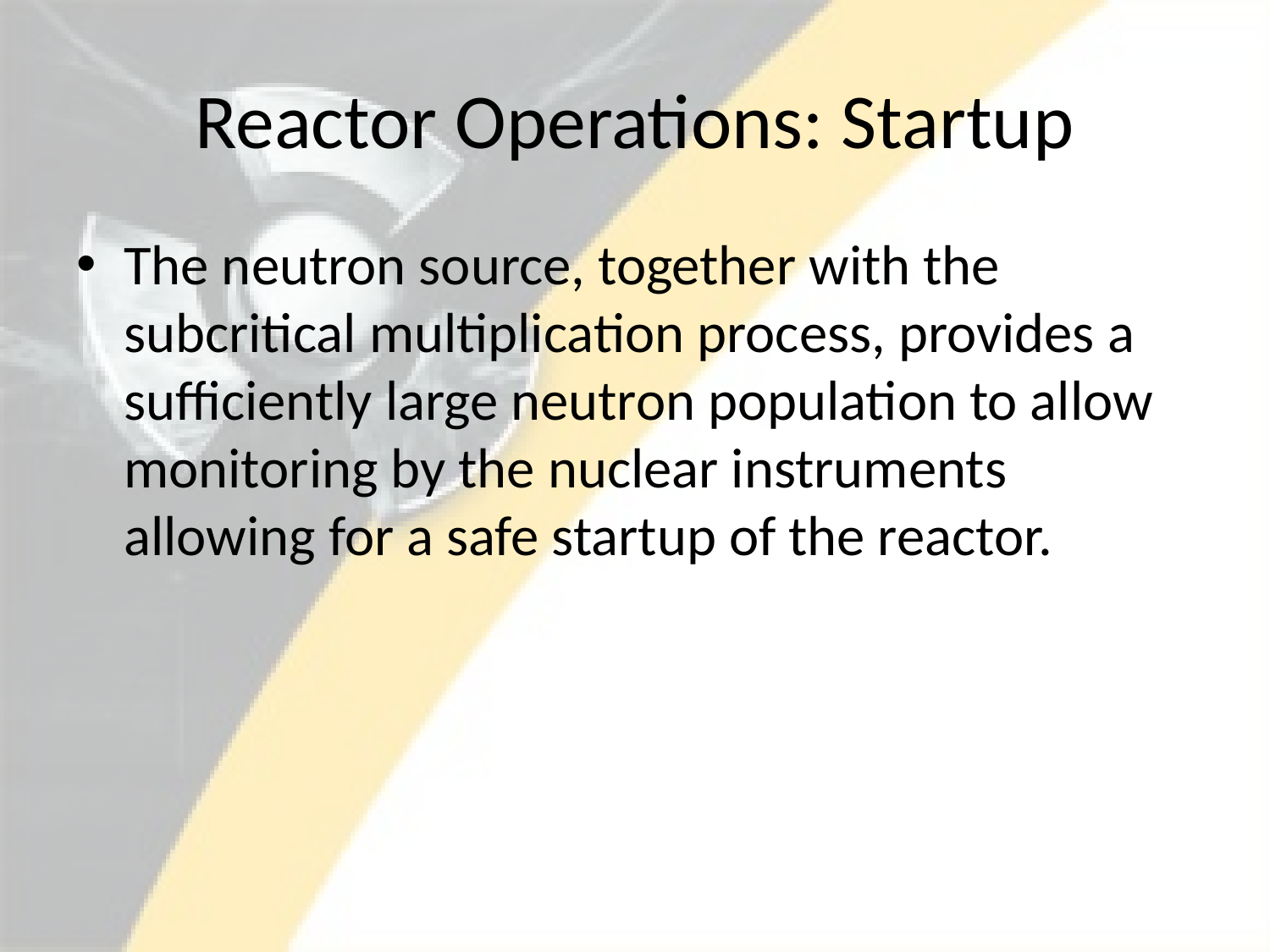

# Reactor Operations: Startup
The neutron source, together with the subcritical multiplication process, provides a sufficiently large neutron population to allow monitoring by the nuclear instruments allowing for a safe startup of the reactor.